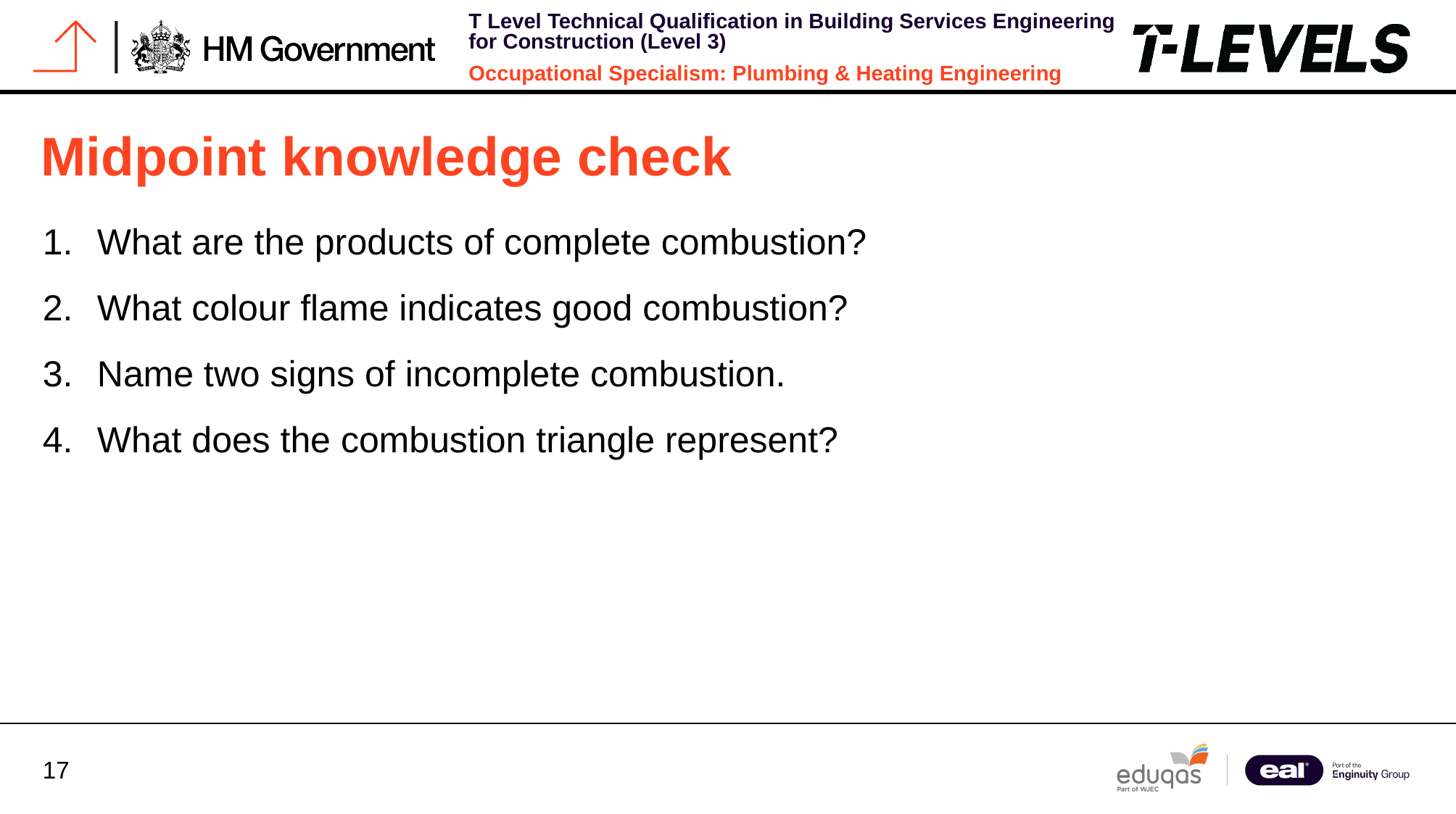

# Midpoint knowledge check
What are the products of complete combustion?
What colour flame indicates good combustion?
Name two signs of incomplete combustion.
What does the combustion triangle represent?